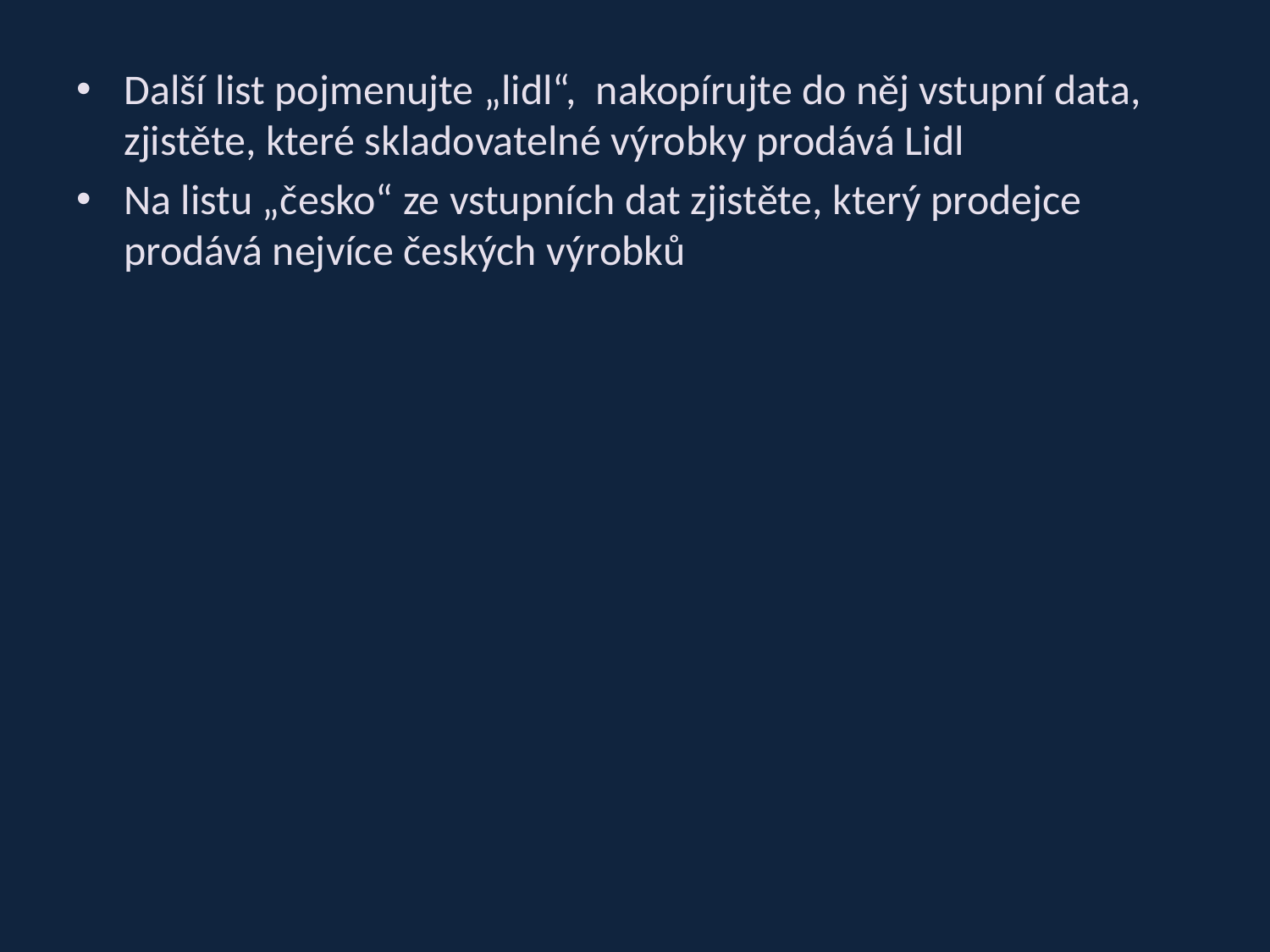

Další list pojmenujte „lidl“,  nakopírujte do něj vstupní data, zjistěte, které skladovatelné výrobky prodává Lidl
Na listu „česko“ ze vstupních dat zjistěte, který prodejce prodává nejvíce českých výrobků